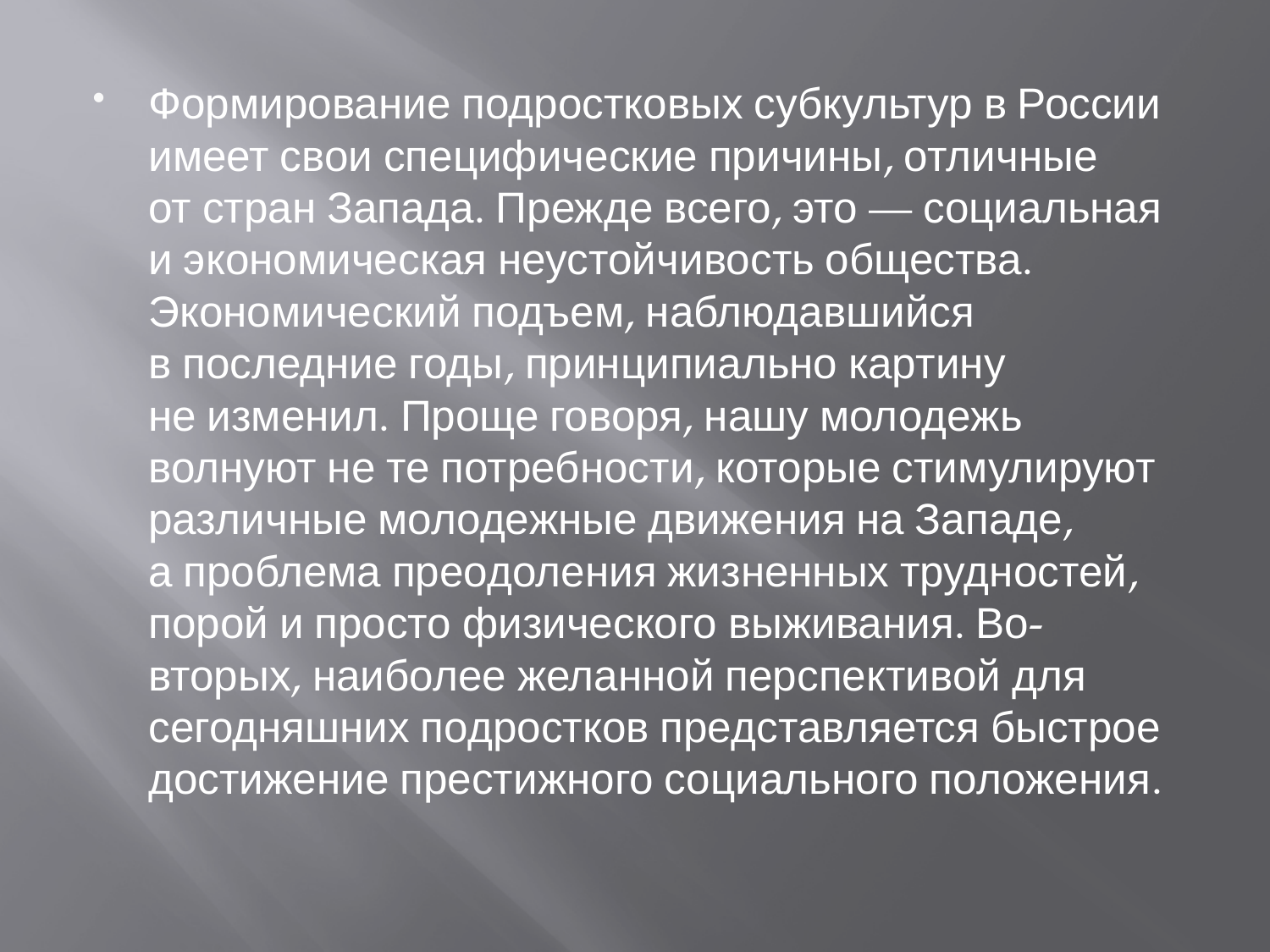

Формирование подростковых субкультур в России имеет свои специфические причины, отличные от стран Запада. Прежде всего, это — социальная и экономическая неустойчивость общества. Экономический подъем, наблюдавшийся в последние годы, принципиально картину не изменил. Проще говоря, нашу молодежь волнуют не те потребности, которые стимулируют различные молодежные движения на Западе, а проблема преодоления жизненных трудностей, порой и просто физического выживания. Во-вторых, наиболее желанной перспективой для сегодняшних подростков представляется быстрое достижение престижного социального положения.